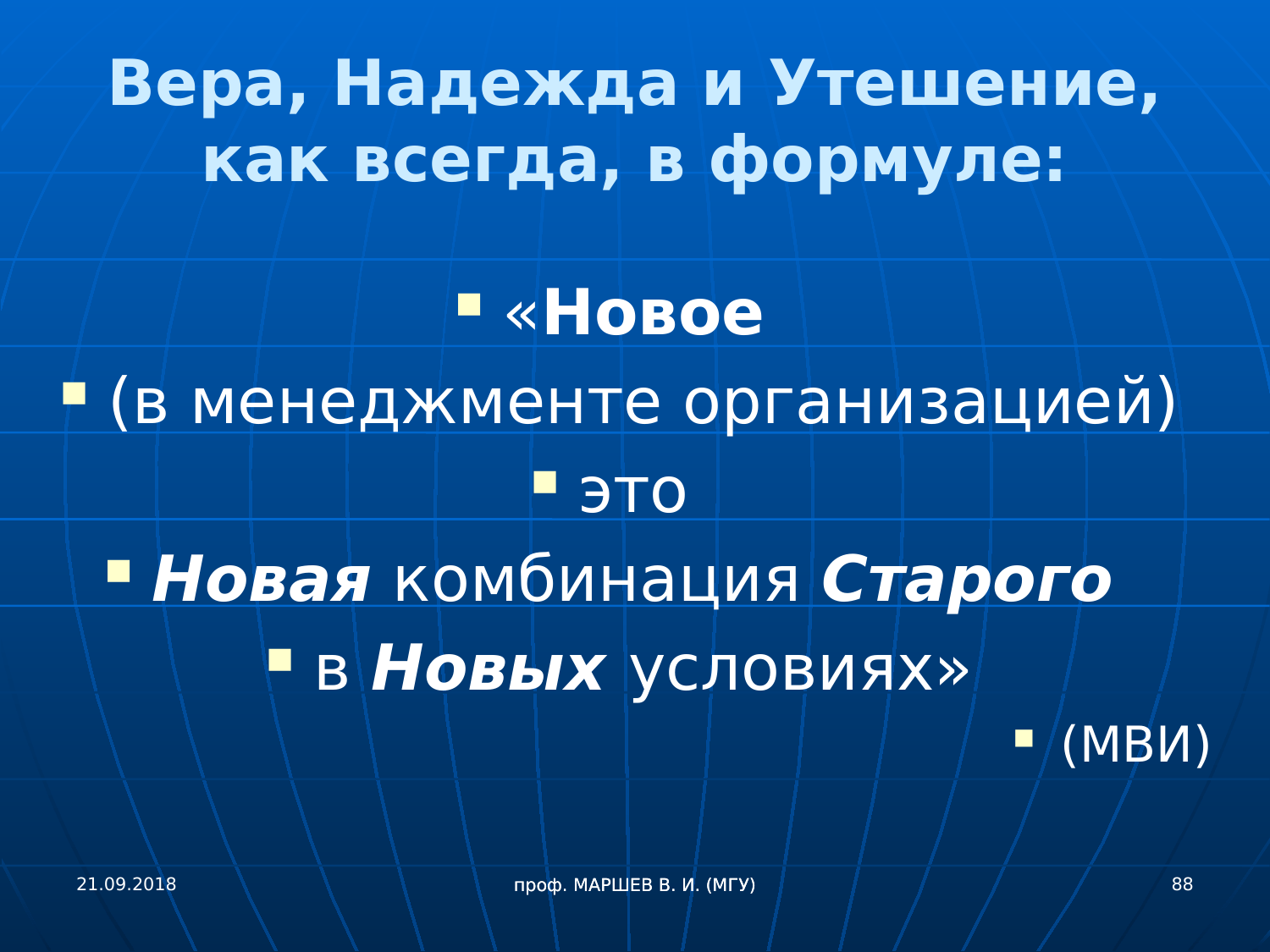

Вера, Надежда и Утешение, как всегда, в формуле:

«Новое
(в менеджменте организацией)
это
Новая комбинация Старого
в Новых условиях»
(МВИ)
21.09.2018
88
проф. МАРШЕВ В. И. (МГУ)
проф. МАРШЕВ В. И. (МГУ)